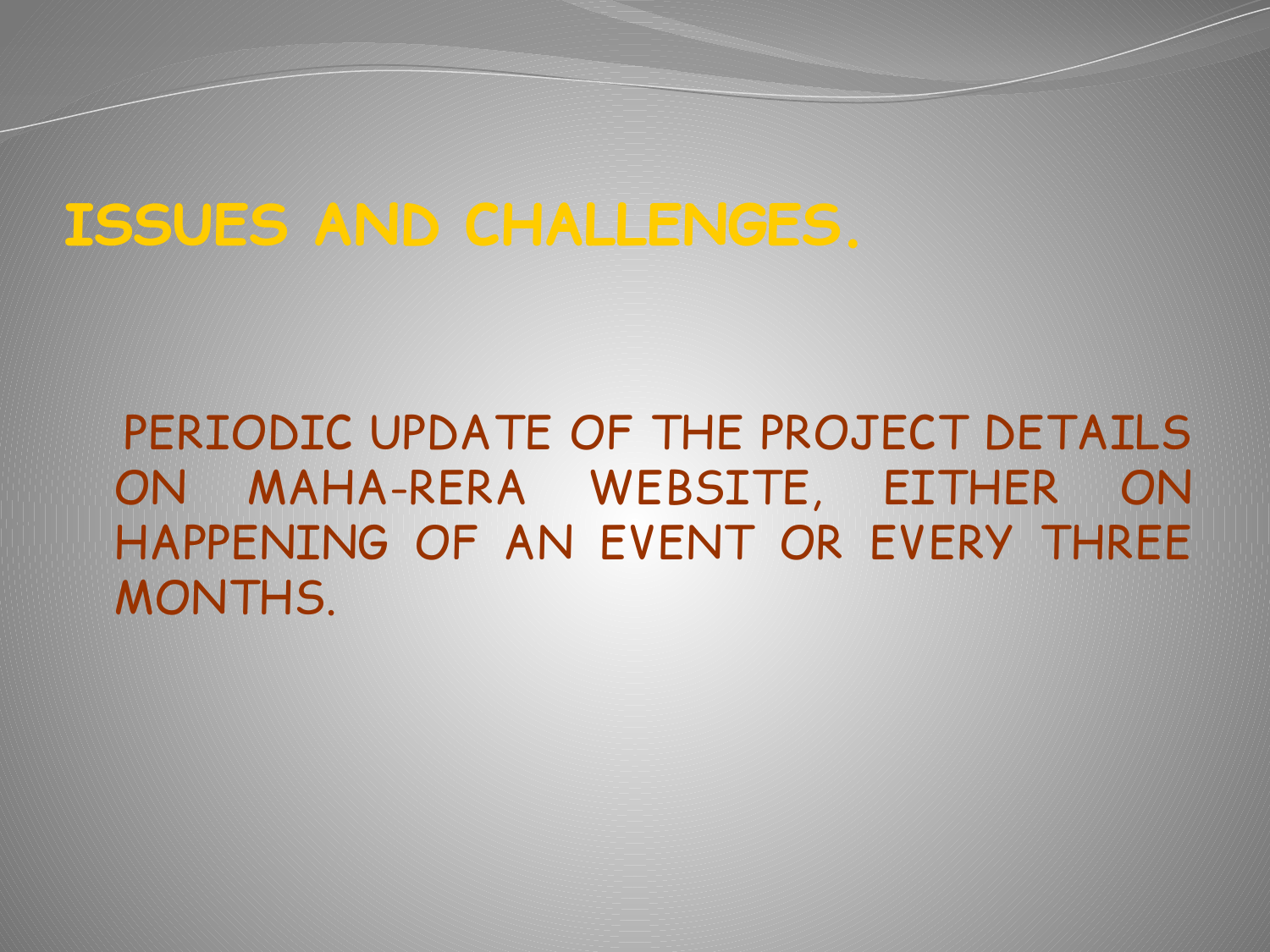

# ISSUES AND CHALLENGES.

   PERIODIC UPDATE OF THE PROJECT DETAILS ON MAHA-RERA WEBSITE, EITHER ON HAPPENING OF AN EVENT OR EVERY THREE MONTHS.